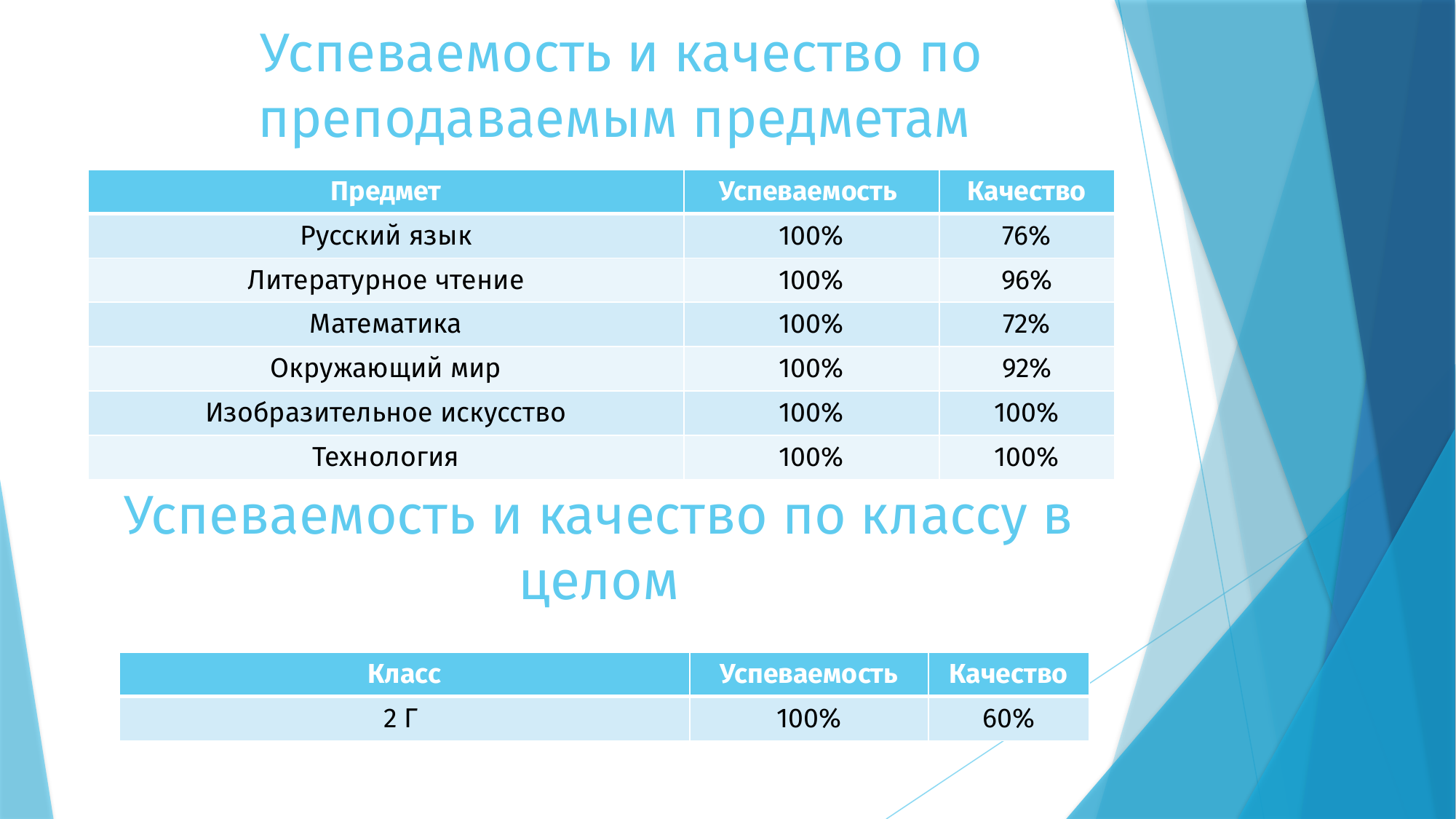

# Успеваемость и качество по преподаваемым предметам
| Предмет | Успеваемость | Качество |
| --- | --- | --- |
| Русский язык | 100% | 76% |
| Литературное чтение | 100% | 96% |
| Математика | 100% | 72% |
| Окружающий мир | 100% | 92% |
| Изобразительное искусство | 100% | 100% |
| Технология | 100% | 100% |
Успеваемость и качество по классу в целом
| Класс | Успеваемость | Качество |
| --- | --- | --- |
| 2 Г | 100% | 60% |